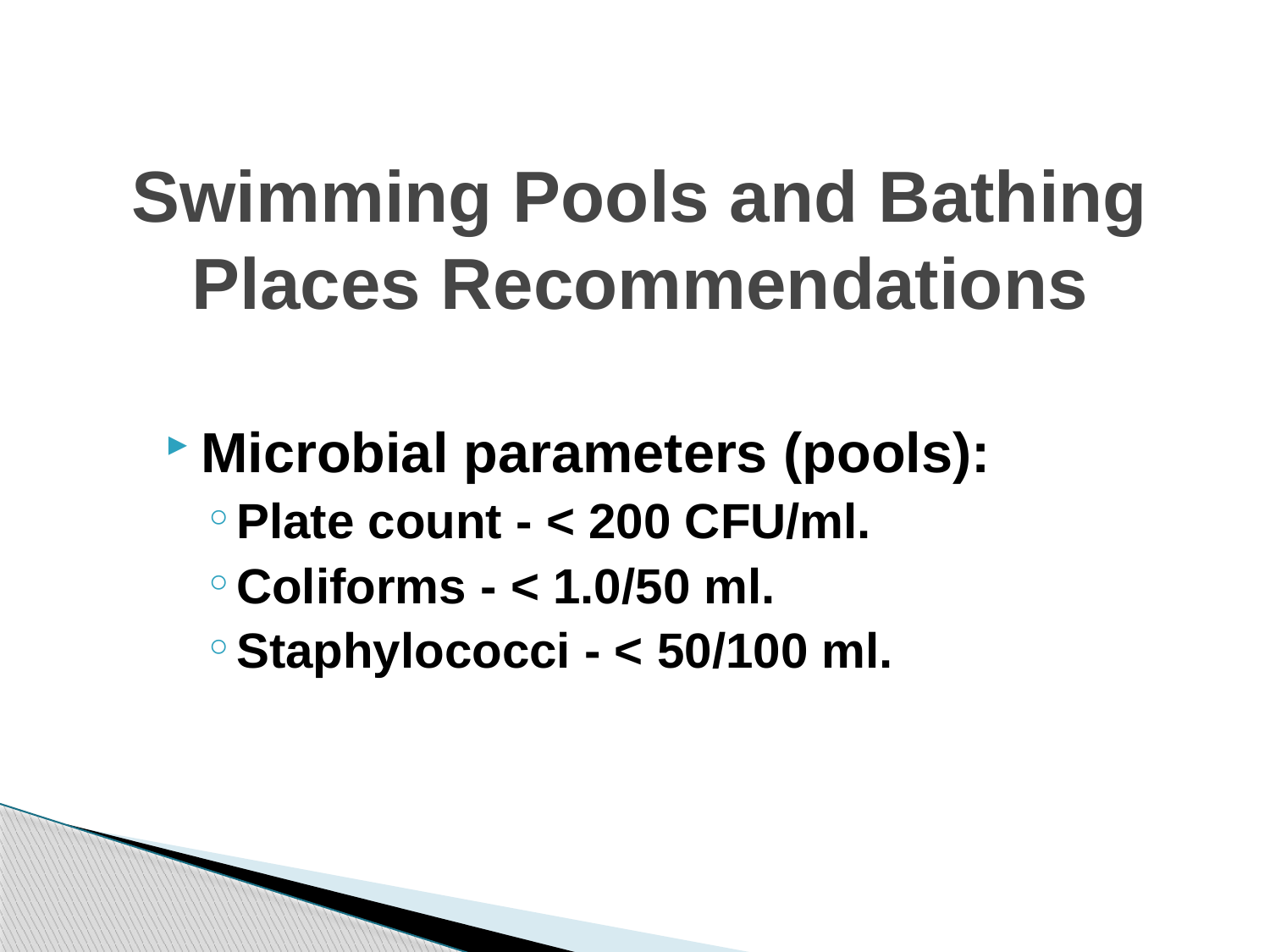

# Swimming Pools and Bathing Places Recommendations
Microbial parameters (pools):
Plate count - < 200 CFU/ml.
Coliforms - < 1.0/50 ml.
Staphylococci - < 50/100 ml.